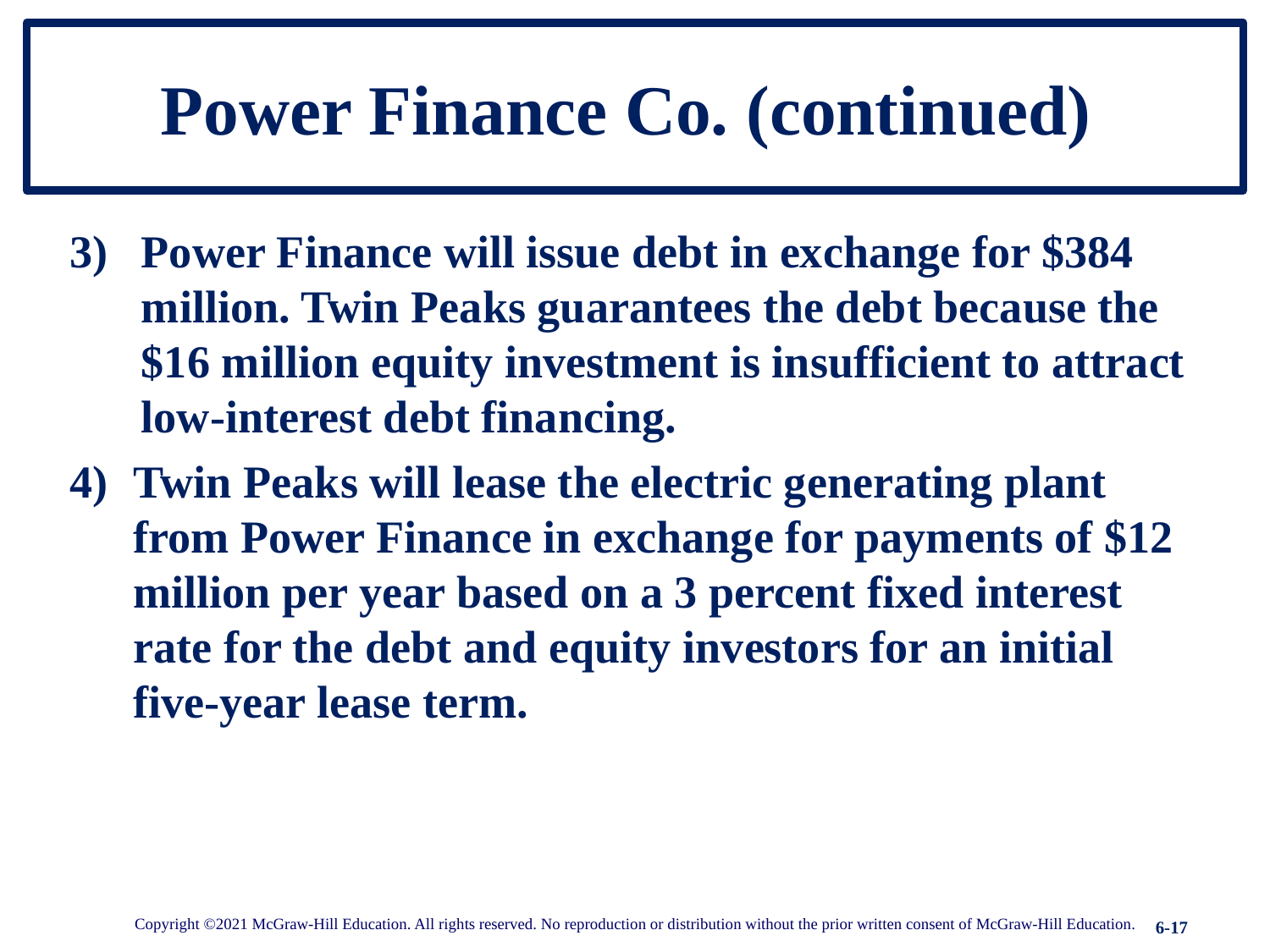

# Power Finance Co. (continued)
Power Finance will issue debt in exchange for $384 million. Twin Peaks guarantees the debt because the $16 million equity investment is insufficient to attract low-interest debt financing.
Twin Peaks will lease the electric generating plant from Power Finance in exchange for payments of $12 million per year based on a 3 percent fixed interest rate for the debt and equity investors for an initial five-year lease term.
Copyright ©2021 McGraw-Hill Education. All rights reserved. No reproduction or distribution without the prior written consent of McGraw-Hill Education.
6-17